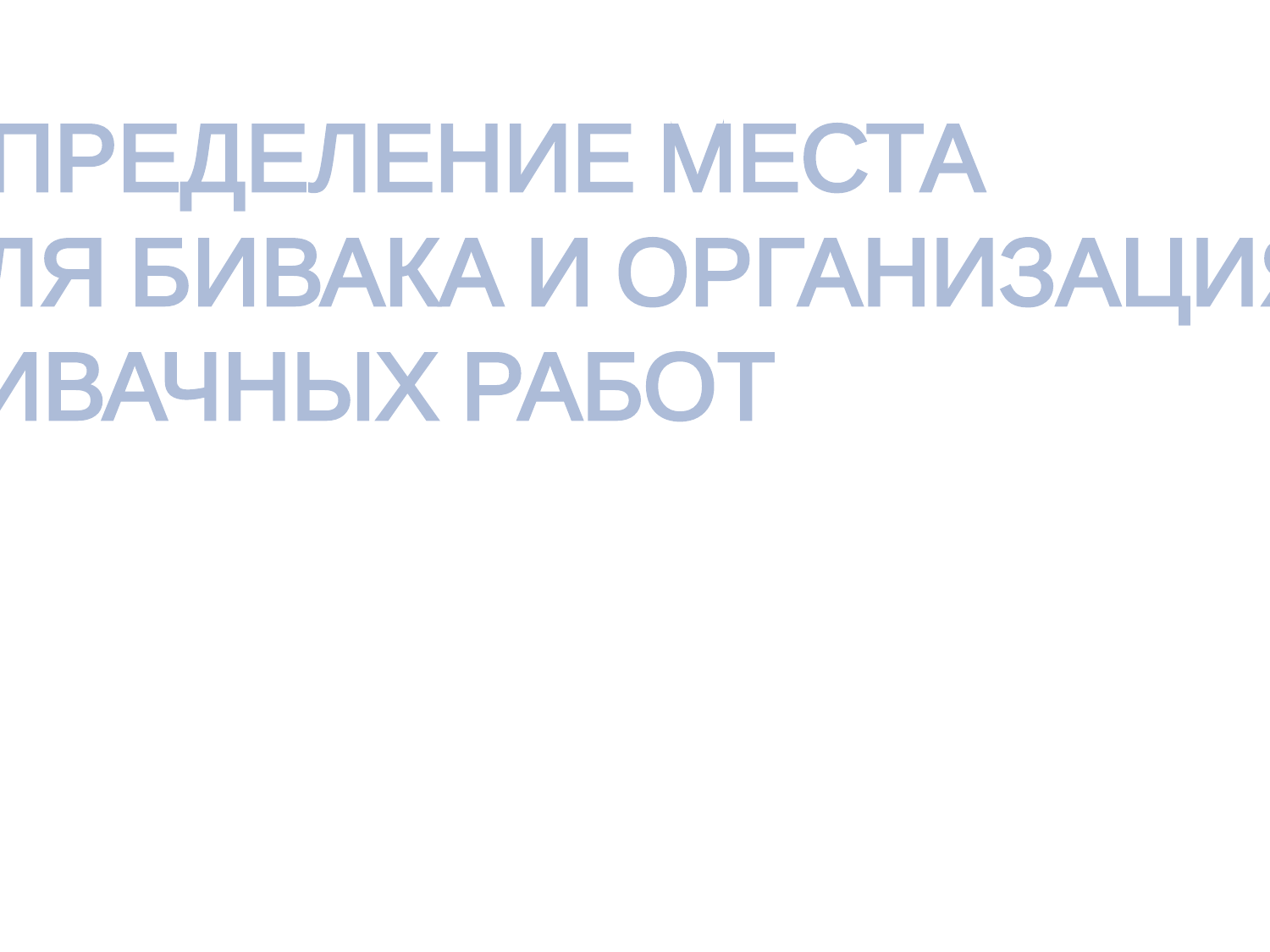

ОПРЕДЕЛЕНИЕ МЕСТА
ДЛЯ БИВАКА И ОРГАНИЗАЦИЯ
БИВАЧНЫХ РАБОТ